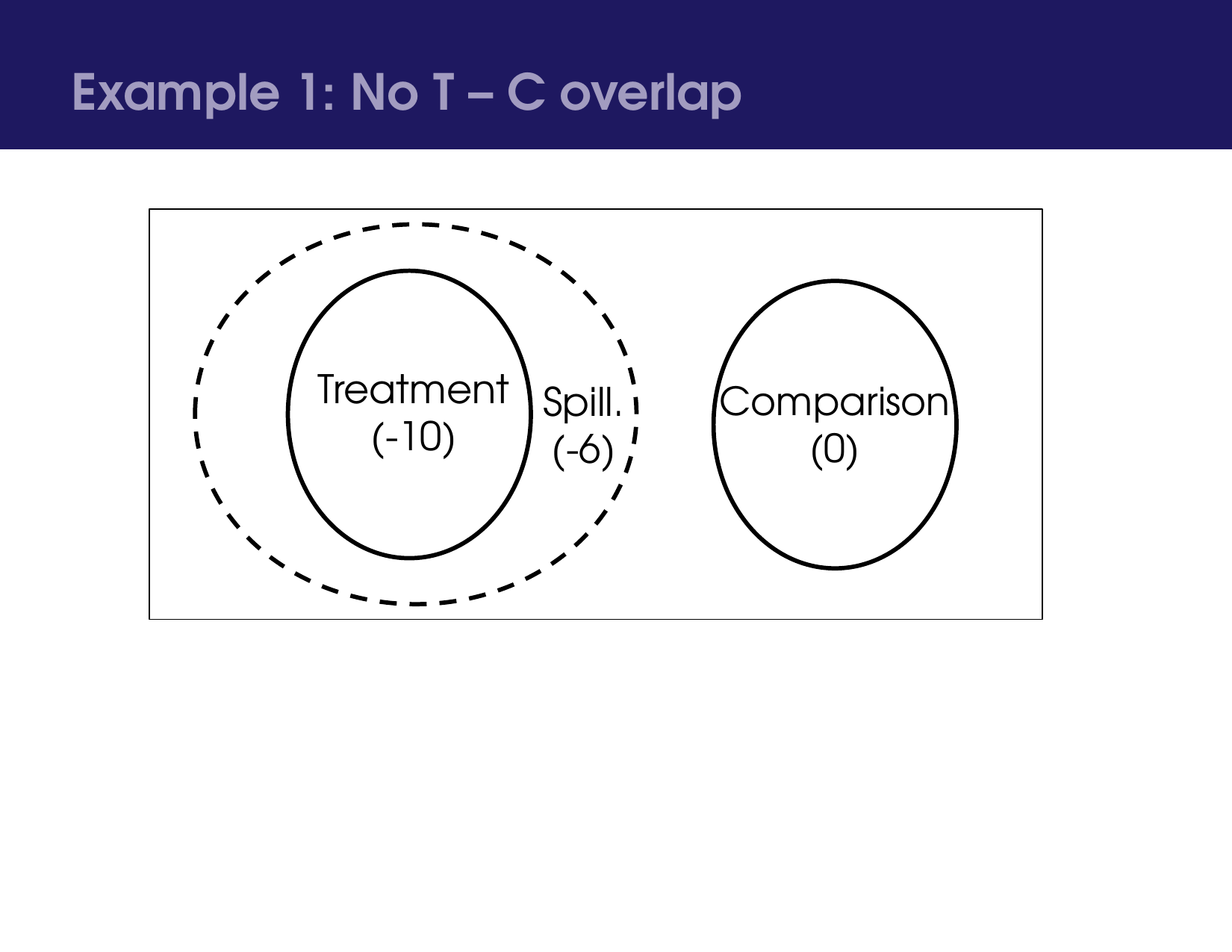

# Example 1: No T – C overlap

Treatment
(-10)
Spill.
(-6)
Comparison
(0)